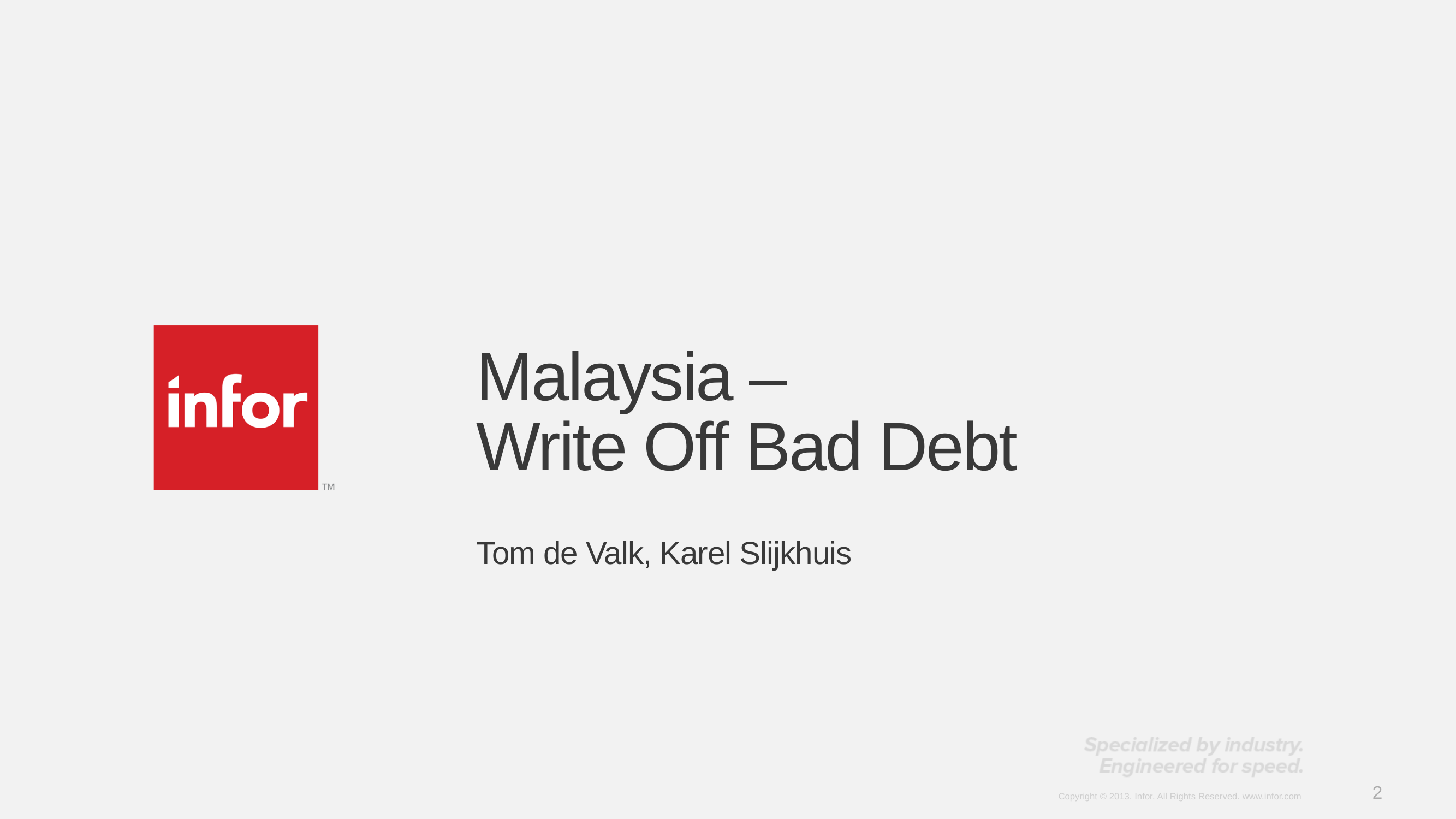

# Malaysia – Write Off Bad Debt
Tom de Valk, Karel Slijkhuis